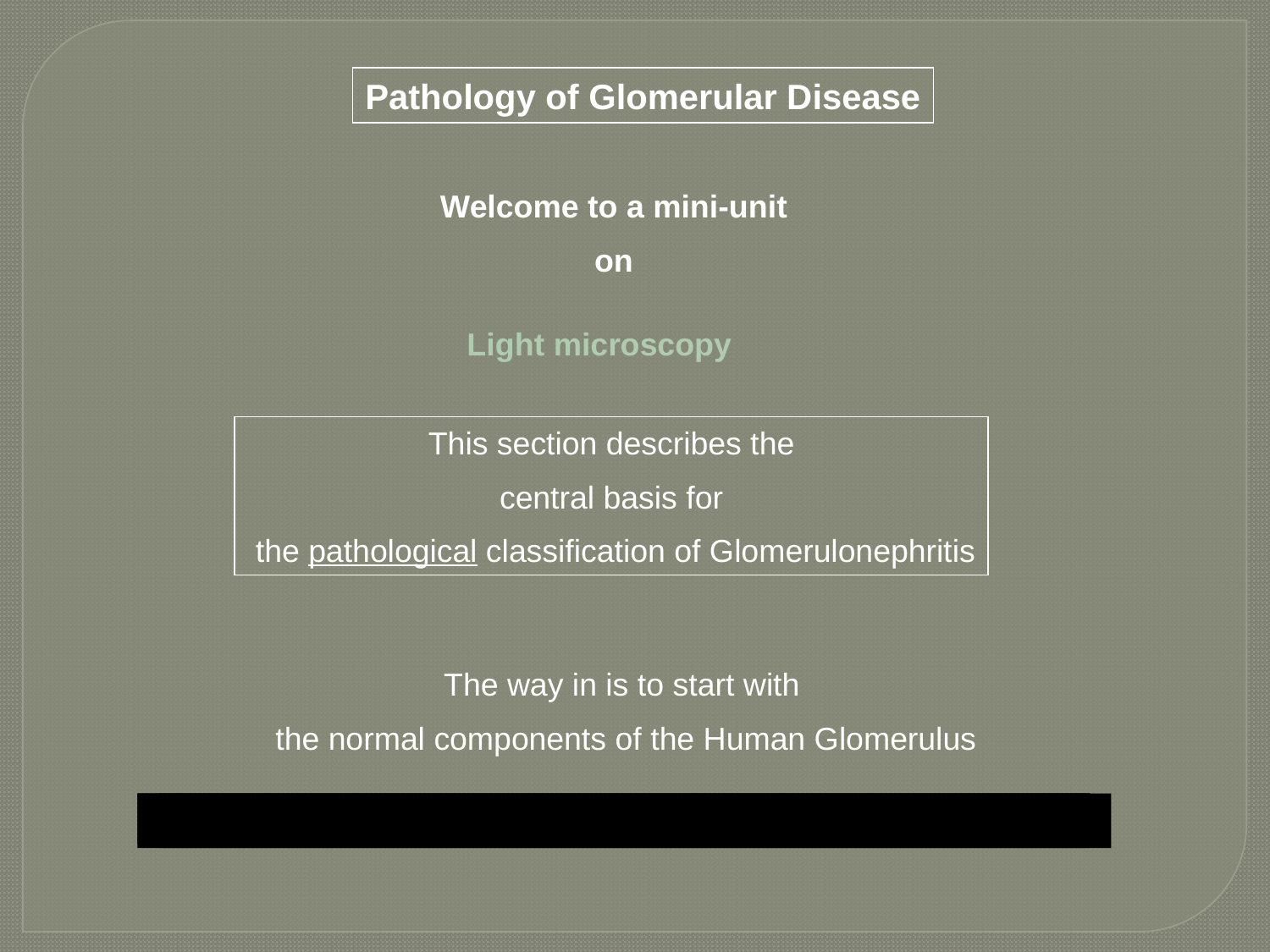

Pathology of Glomerular Disease
Welcome to a mini-unit
on
Light microscopy
This section describes the
central basis for
the pathological classification of Glomerulonephritis
The way in is to start with
the normal components of the Human Glomerulus
Left click to proceed

Left click to proceed